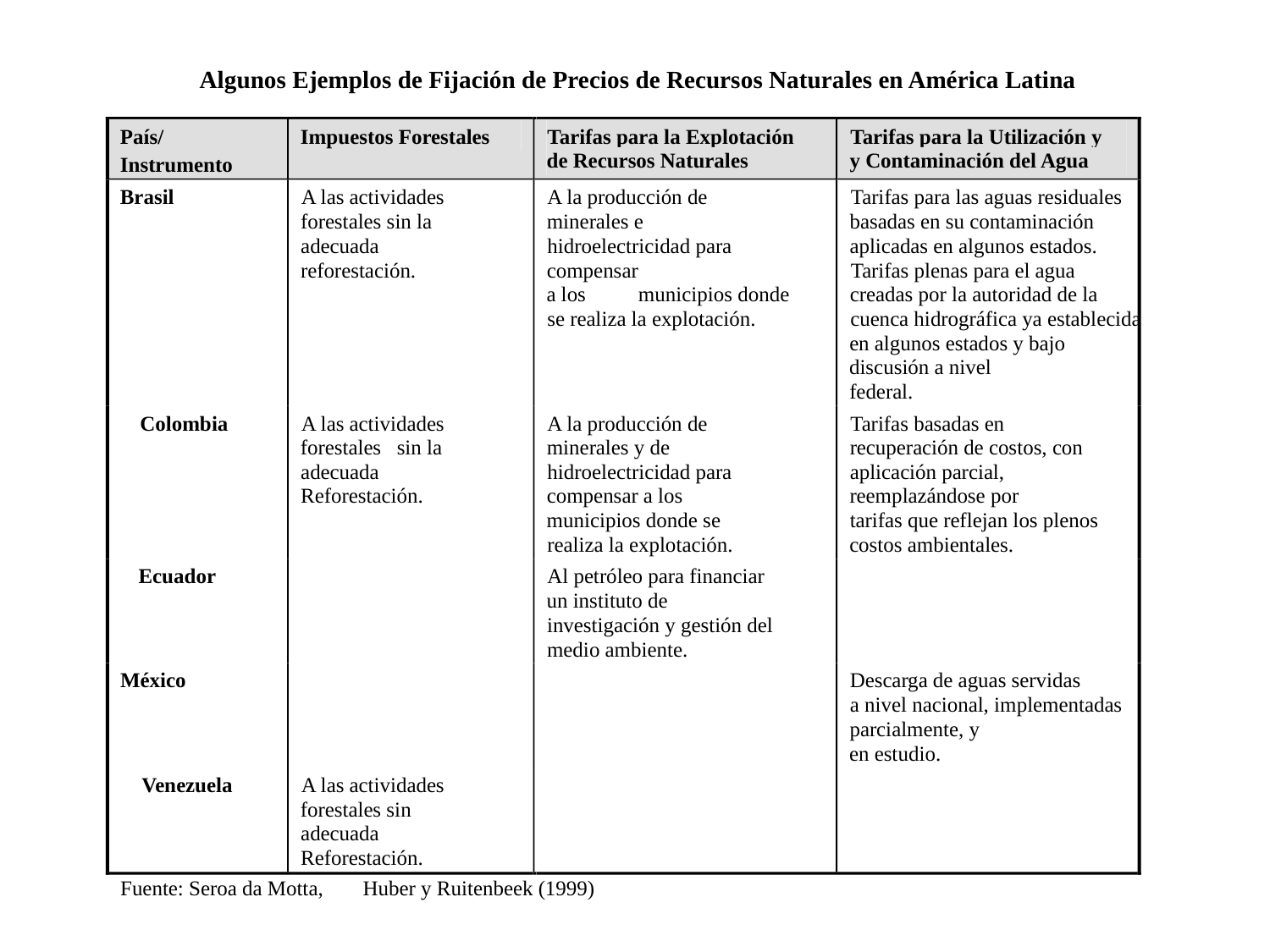

Algunos Ejemplos de Fijación de Precios de Recursos Naturales en América Latina

País/

Impuestos Forestales

Tarifas para la Explotación
Tarifas para la Utilización y

de Recursos Naturales

y Contaminación del Agua

Instrumento

Brasil

A las actividades
A la producción de
Tarifas para las aguas residuales
forestales sin la
minerales e
basadas en su contaminación
adecuada
hidroelectricidad para
aplicadas en algunos estados.
reforestación.

compensar
Tarifas plenas para el agua
a los
municipios donde
creadas por la autoridad de la
se realiza la explotación.

cuenca hidrográfica ya establecida
en algunos estados y bajo
discusión a nivel
federal.

Colombia

A las actividades
A la producción de
Tarifas basadas en
forestales
   sin la
minerales y de
recuperación de costos, con
adecuada
hidroelectricidad para
aplicación parcial,
Reforestación.

compensar a los
reemplazándose por
municipios donde se
tarifas que reflejan los plenos
realiza la explotación.

costos ambientales.

Ecuador

Al petróleo para financiar

un instituto de
investigación y gestión del
medio ambiente.

México

Descarga de aguas servidas
a nivel nacional, implementadas
parcialmente, y
en estudio.

Venezuela

A las actividades

forestales sin
adecuada
Reforestación.

Fuente: Seroa da Motta,
Huber y Ruitenbeek (1999)